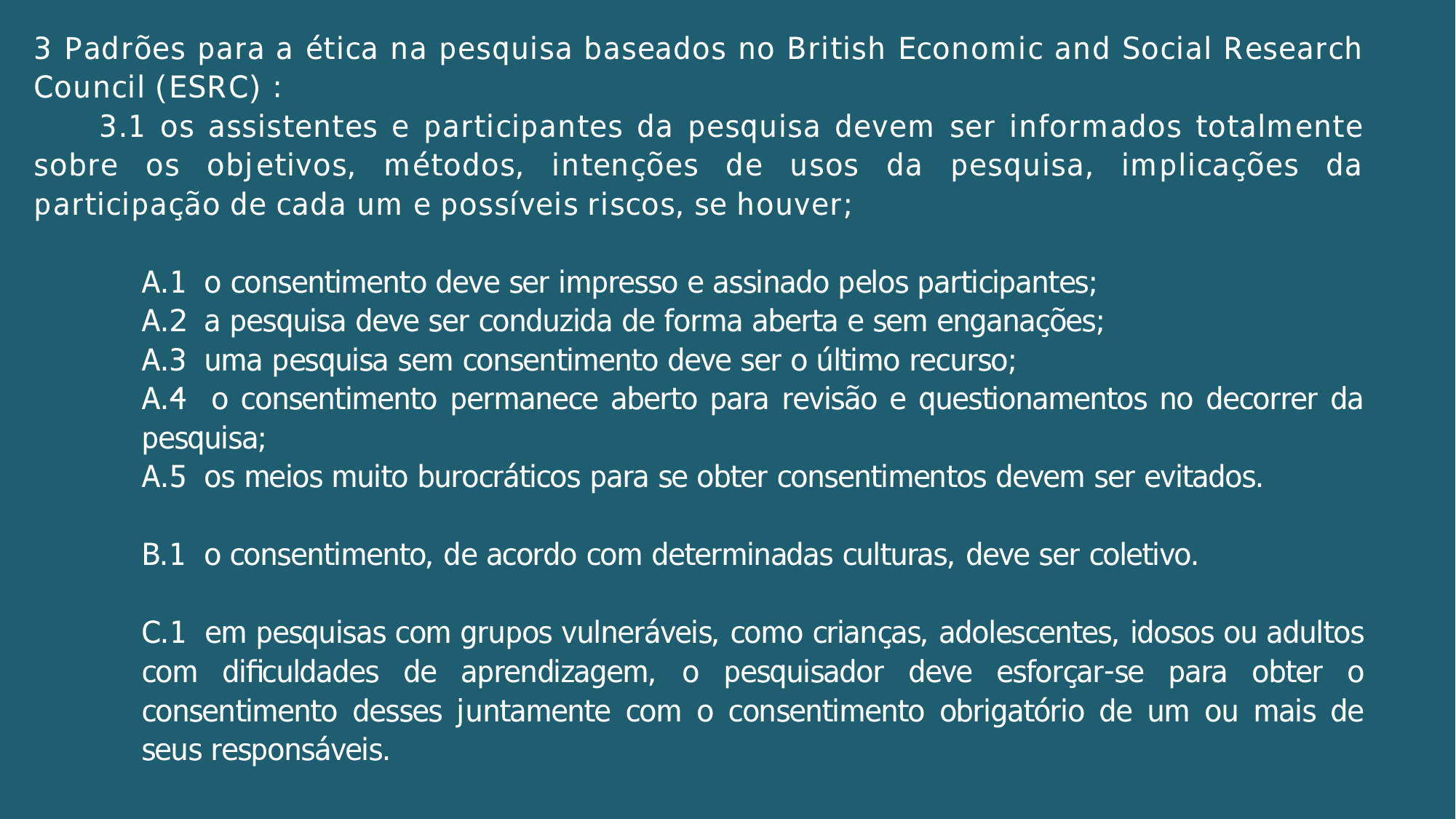

3 Padrões para a ética na pesquisa baseados no British Economic and Social Research Council (ESRC) :
     3.1 os assistentes e participantes da pesquisa devem ser informados totalmente sobre os objetivos, métodos, intenções de usos da pesquisa, implicações da participação de cada um e possíveis riscos, se houver;

A.1  o consentimento deve ser impresso e assinado pelos participantes;
A.2  a pesquisa deve ser conduzida de forma aberta e sem enganações;
A.3  uma pesquisa sem consentimento deve ser o último recurso;
A.4  o consentimento permanece aberto para revisão e questionamentos no decorrer da pesquisa;
A.5  os meios muito burocráticos para se obter consentimentos devem ser evitados.

B.1  o consentimento, de acordo com determinadas culturas, deve ser coletivo.

C.1  em pesquisas com grupos vulneráveis, como crianças, adolescentes, idosos ou adultos com dificuldades de aprendizagem, o pesquisador deve esforçar-se para obter o consentimento desses juntamente com o consentimento obrigatório de um ou mais de seus responsáveis.